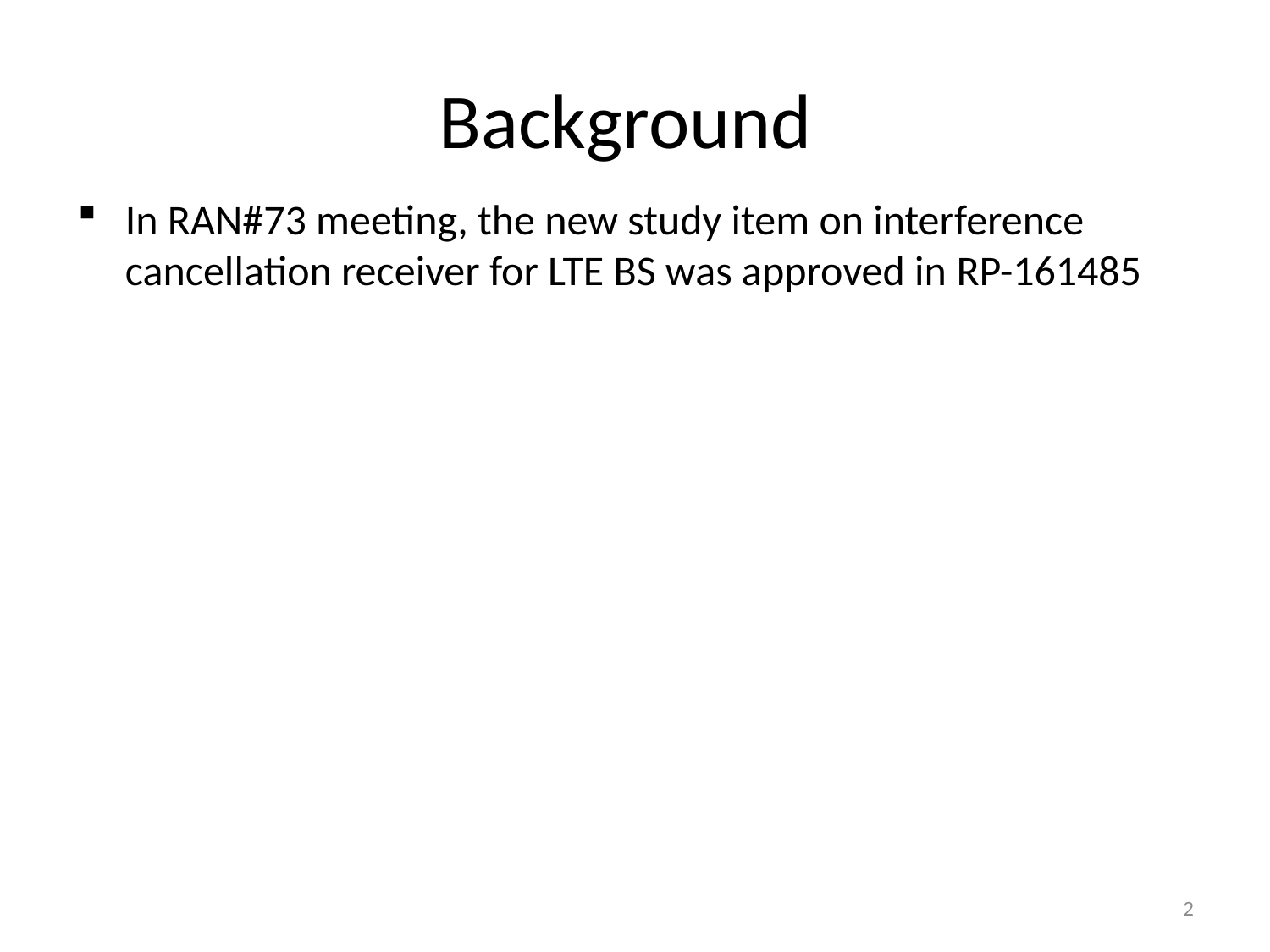

# Background
In RAN#73 meeting, the new study item on interference cancellation receiver for LTE BS was approved in RP-161485
2